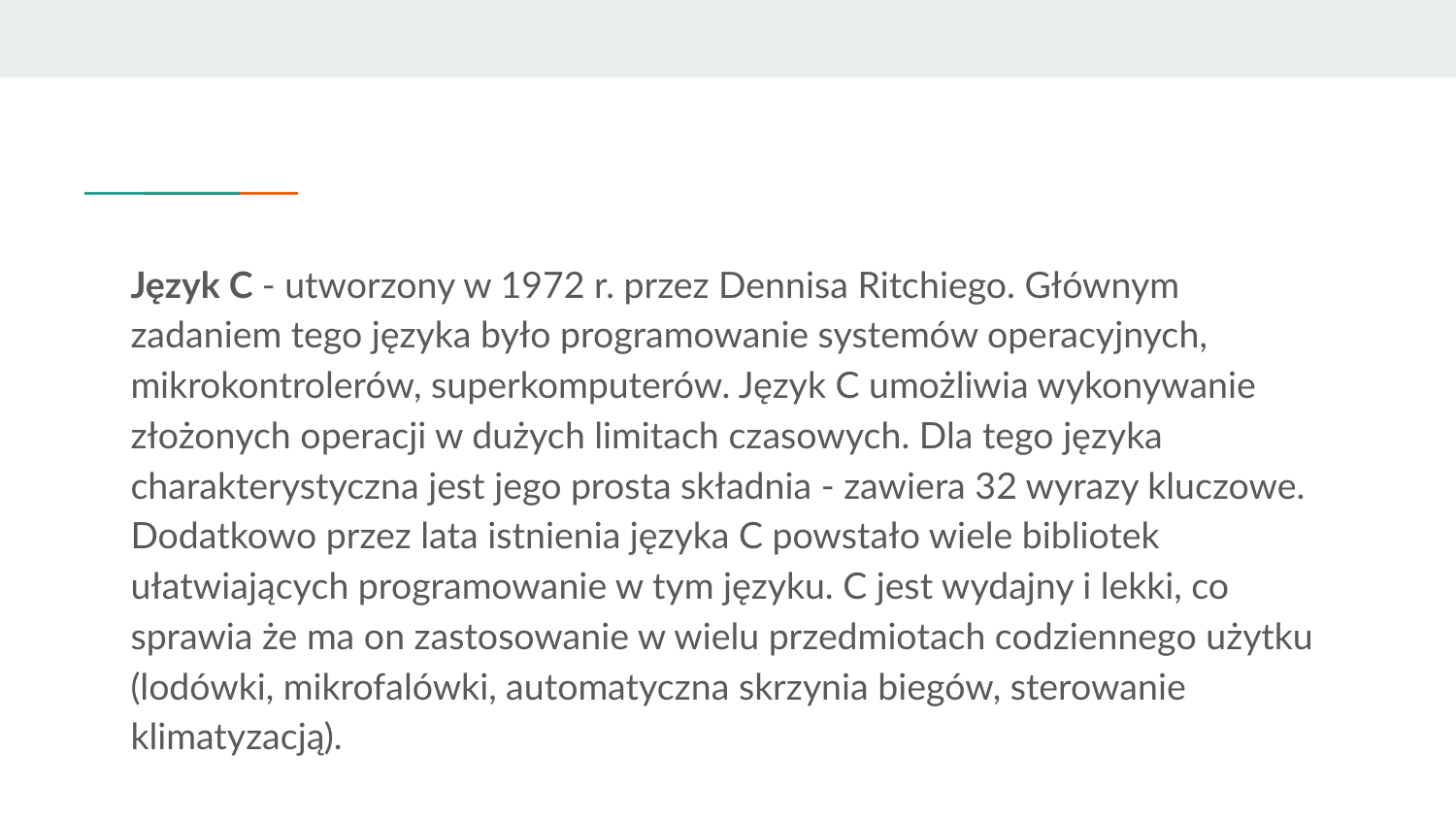

Język C - utworzony w 1972 r. przez Dennisa Ritchiego. Głównym zadaniem tego języka było programowanie systemów operacyjnych, mikrokontrolerów, superkomputerów. Język C umożliwia wykonywanie złożonych operacji w dużych limitach czasowych. Dla tego języka charakterystyczna jest jego prosta składnia - zawiera 32 wyrazy kluczowe. Dodatkowo przez lata istnienia języka C powstało wiele bibliotek ułatwiających programowanie w tym języku. C jest wydajny i lekki, co sprawia że ma on zastosowanie w wielu przedmiotach codziennego użytku (lodówki, mikrofalówki, automatyczna skrzynia biegów, sterowanie klimatyzacją).